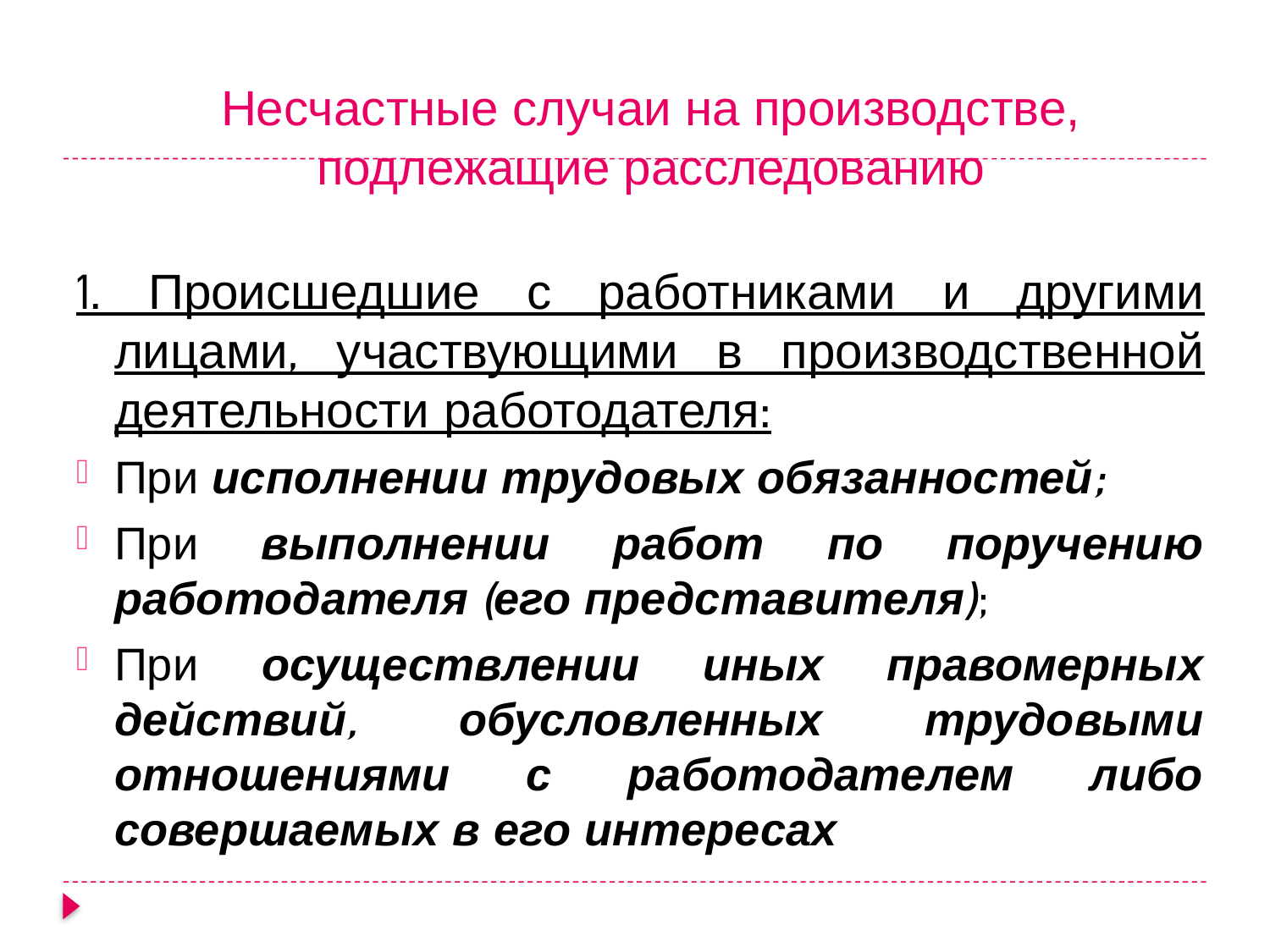

# Несчастные случаи на производстве, подлежащие расследованию
1. Происшедшие с работниками и другими лицами, участвующими в производственной деятельности работодателя:
При исполнении трудовых обязанностей;
При выполнении работ по поручению работодателя (его представителя);
При осуществлении иных правомерных действий, обусловленных трудовыми отношениями с работодателем либо совершаемых в его интересах